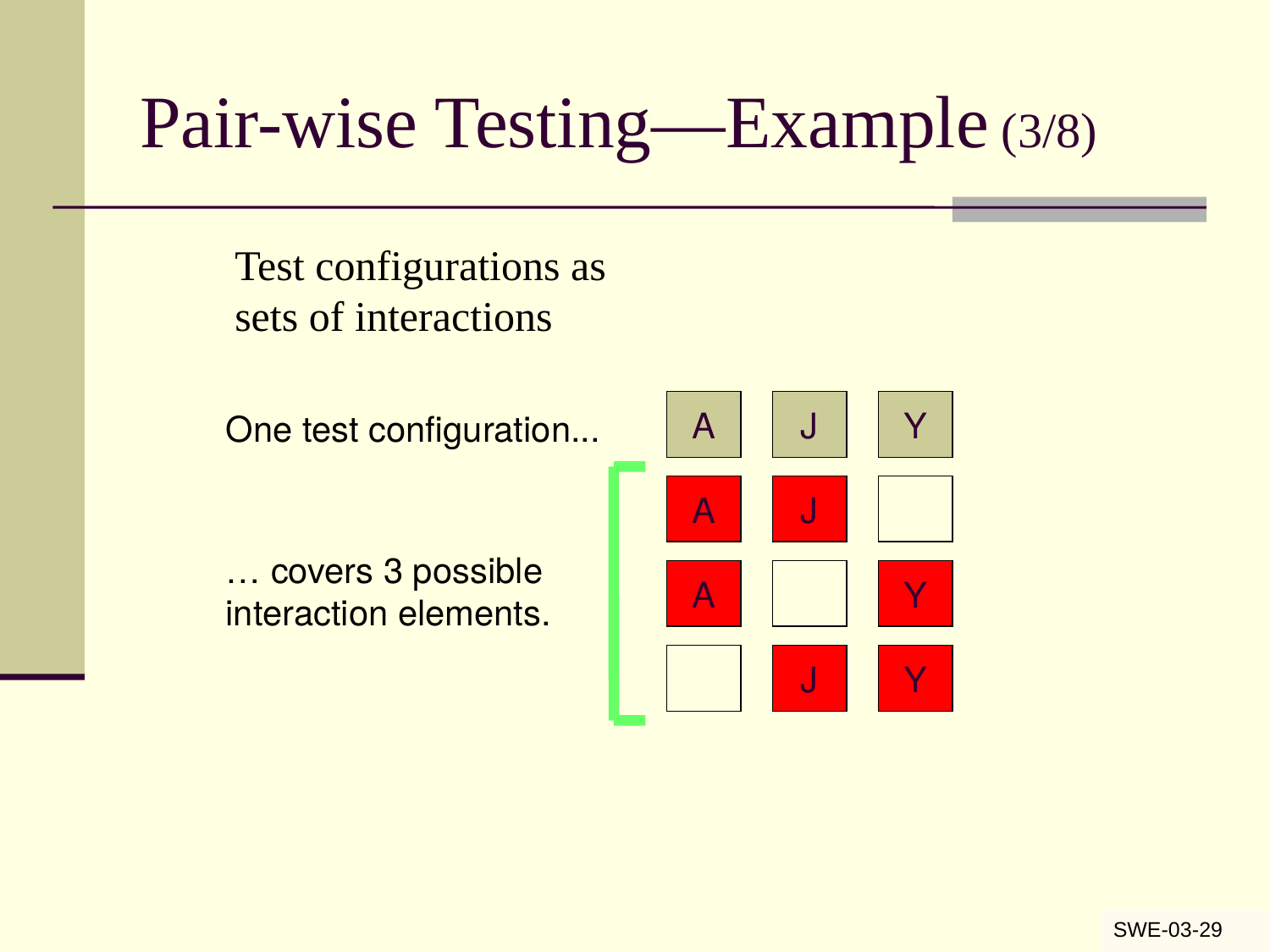

# Pair-wise Testing—Example (3/8)

Test configurations as
sets of interactions
A
J
Y
One test configuration...

A
J

A

Y

J
Y
… covers 3 possible
interaction elements.